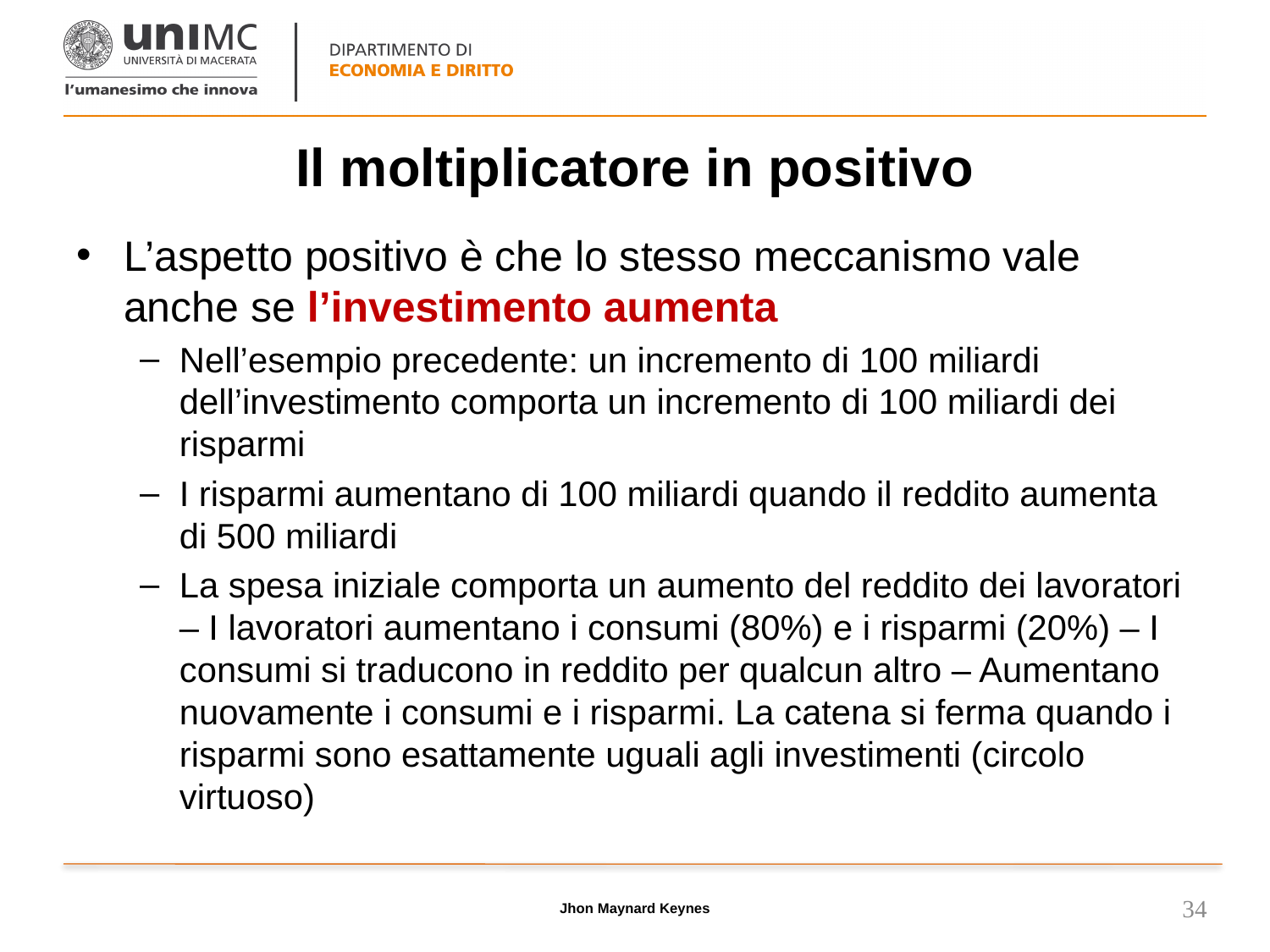

# Il moltiplicatore in positivo
L’aspetto positivo è che lo stesso meccanismo vale anche se l’investimento aumenta
Nell’esempio precedente: un incremento di 100 miliardi dell’investimento comporta un incremento di 100 miliardi dei risparmi
I risparmi aumentano di 100 miliardi quando il reddito aumenta di 500 miliardi
La spesa iniziale comporta un aumento del reddito dei lavoratori – I lavoratori aumentano i consumi (80%) e i risparmi (20%) – I consumi si traducono in reddito per qualcun altro – Aumentano nuovamente i consumi e i risparmi. La catena si ferma quando i risparmi sono esattamente uguali agli investimenti (circolo virtuoso)
Jhon Maynard Keynes
34